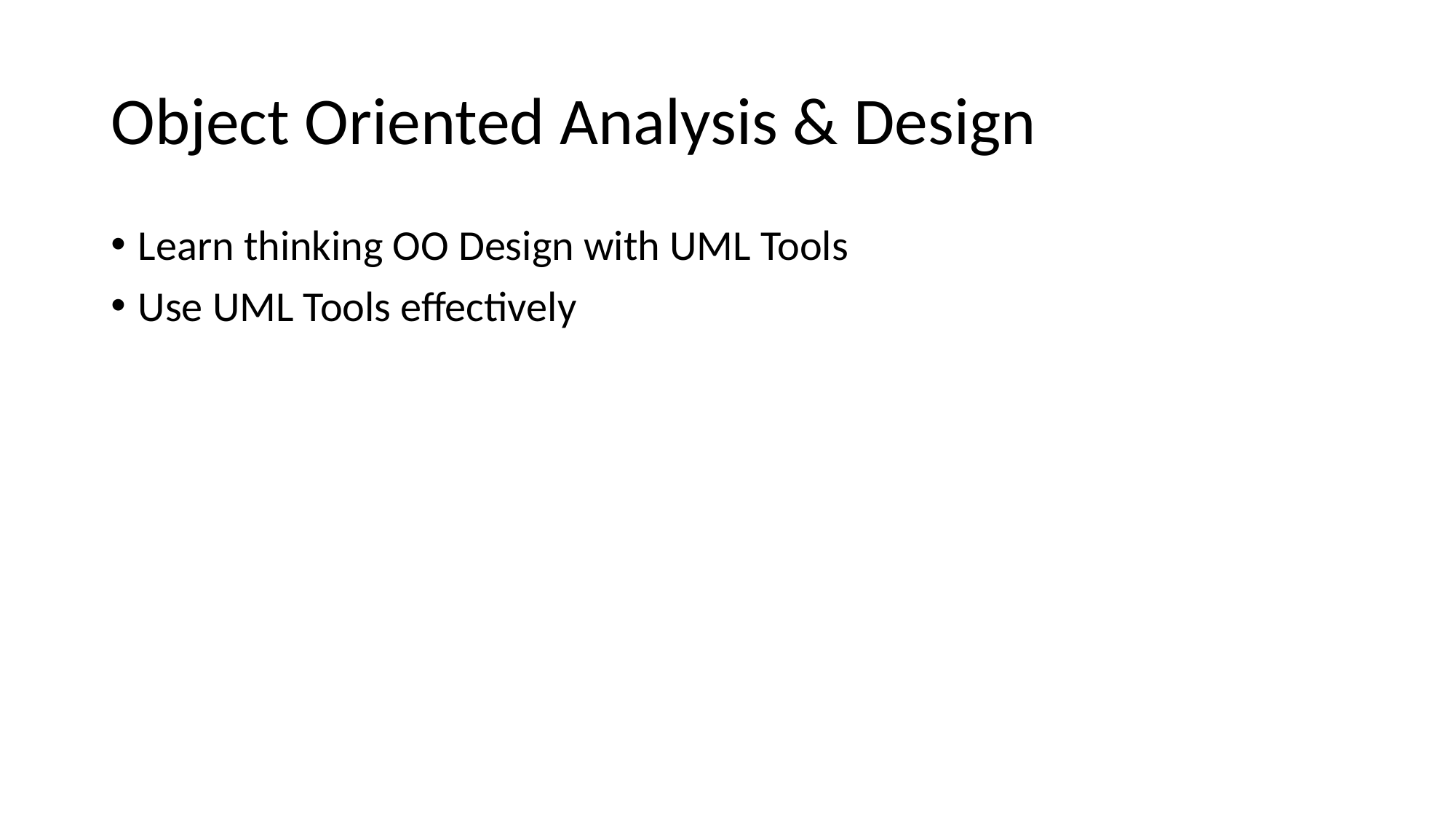

# Object Oriented Analysis & Design
Learn thinking OO Design with UML Tools
Use UML Tools effectively